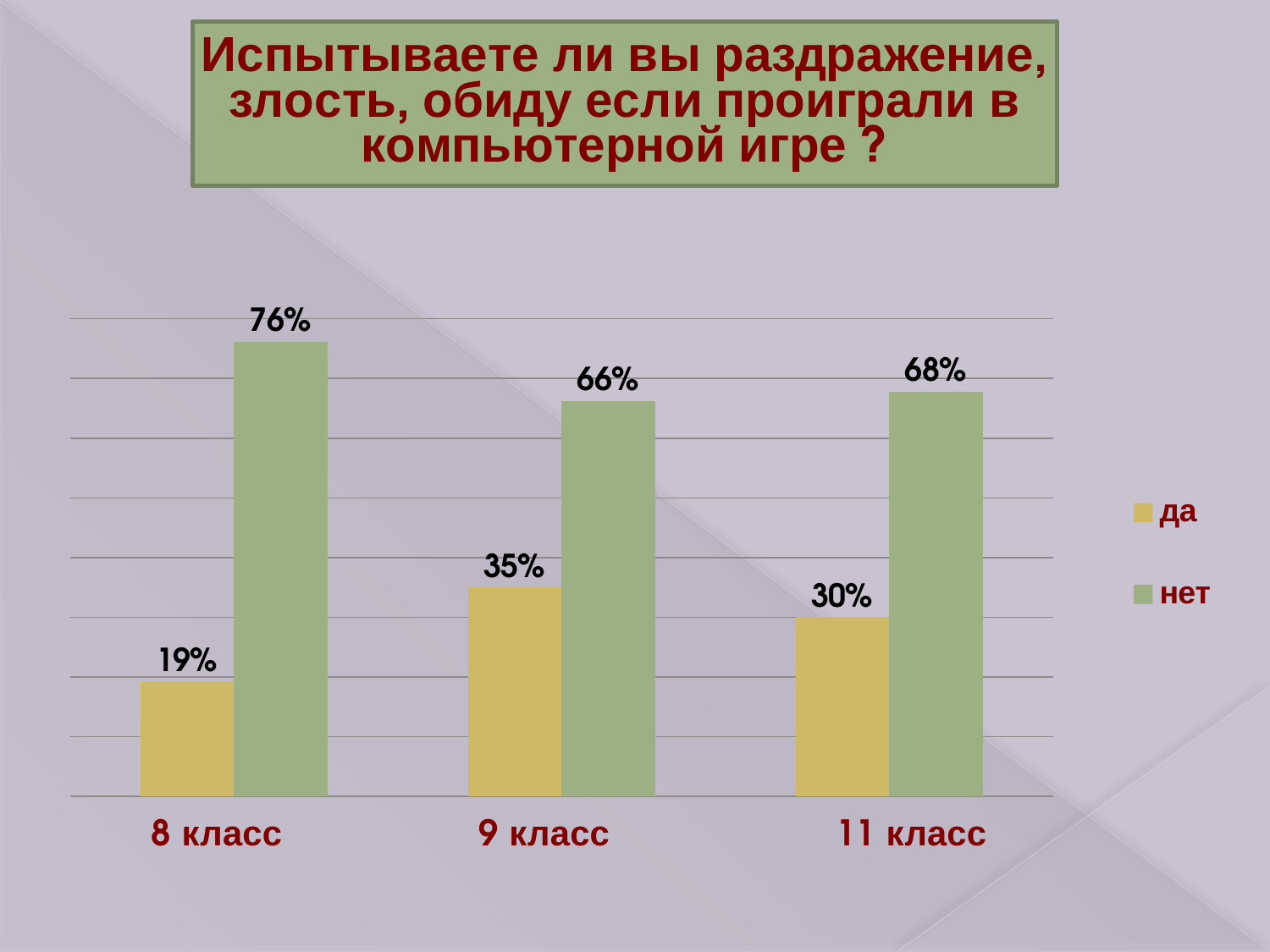

### Chart: Испытываете ли вы раздражение, злость, обиду если проиграли в компьютерной игре ?

| Category | да  | нет |
|---|---|---|
| 8-11 лет | 0.1923076923076924 | 0.7615384615384616 |
| 12-14 лет | 0.35000000000000014 | 0.6625000000000003 |
| 15-18 лет | 0.30000000000000016 | 0.6777777777777781 |